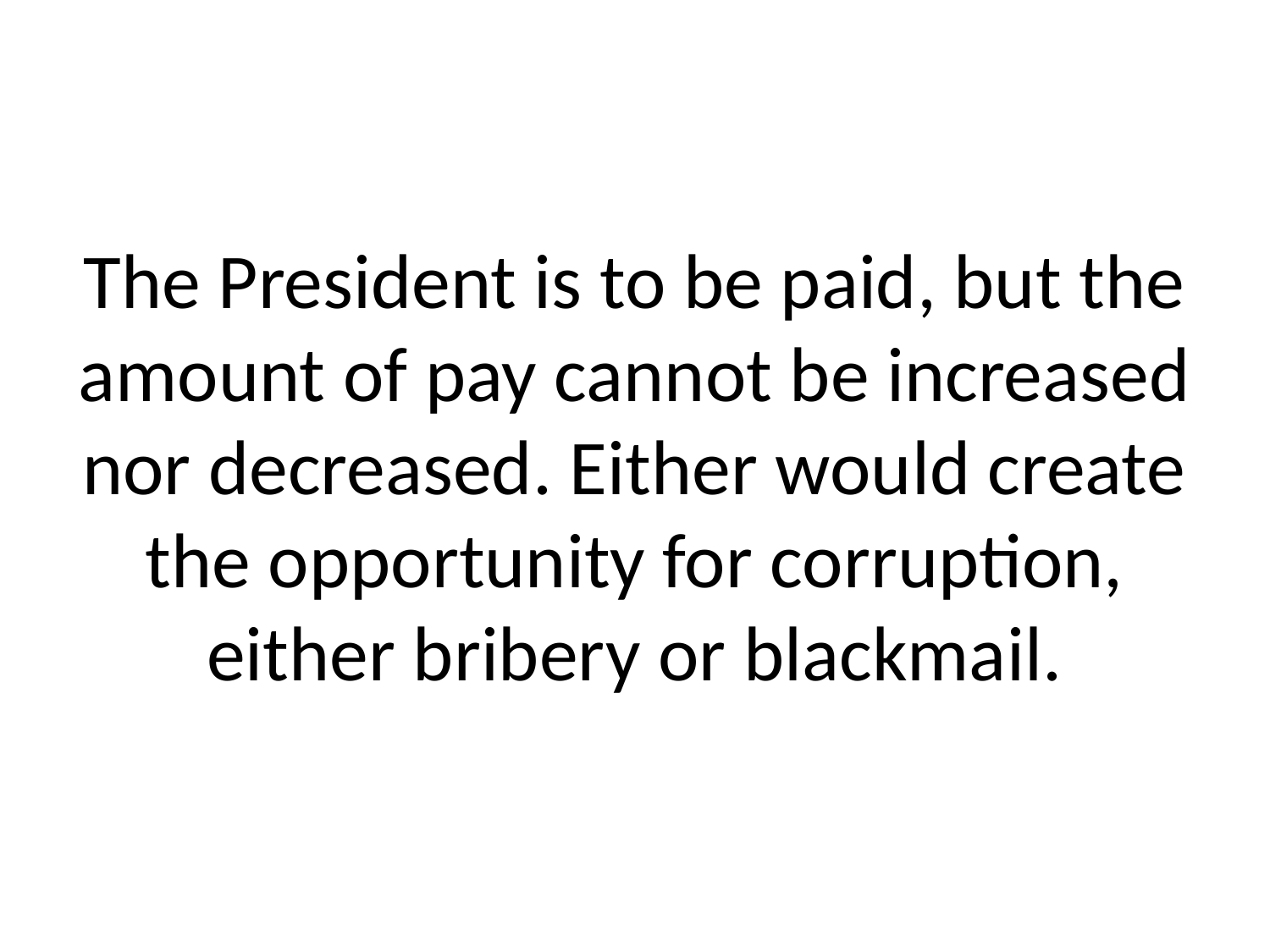

# The President is to be paid, but the amount of pay cannot be increased nor decreased. Either would create the opportunity for corruption, either bribery or blackmail.